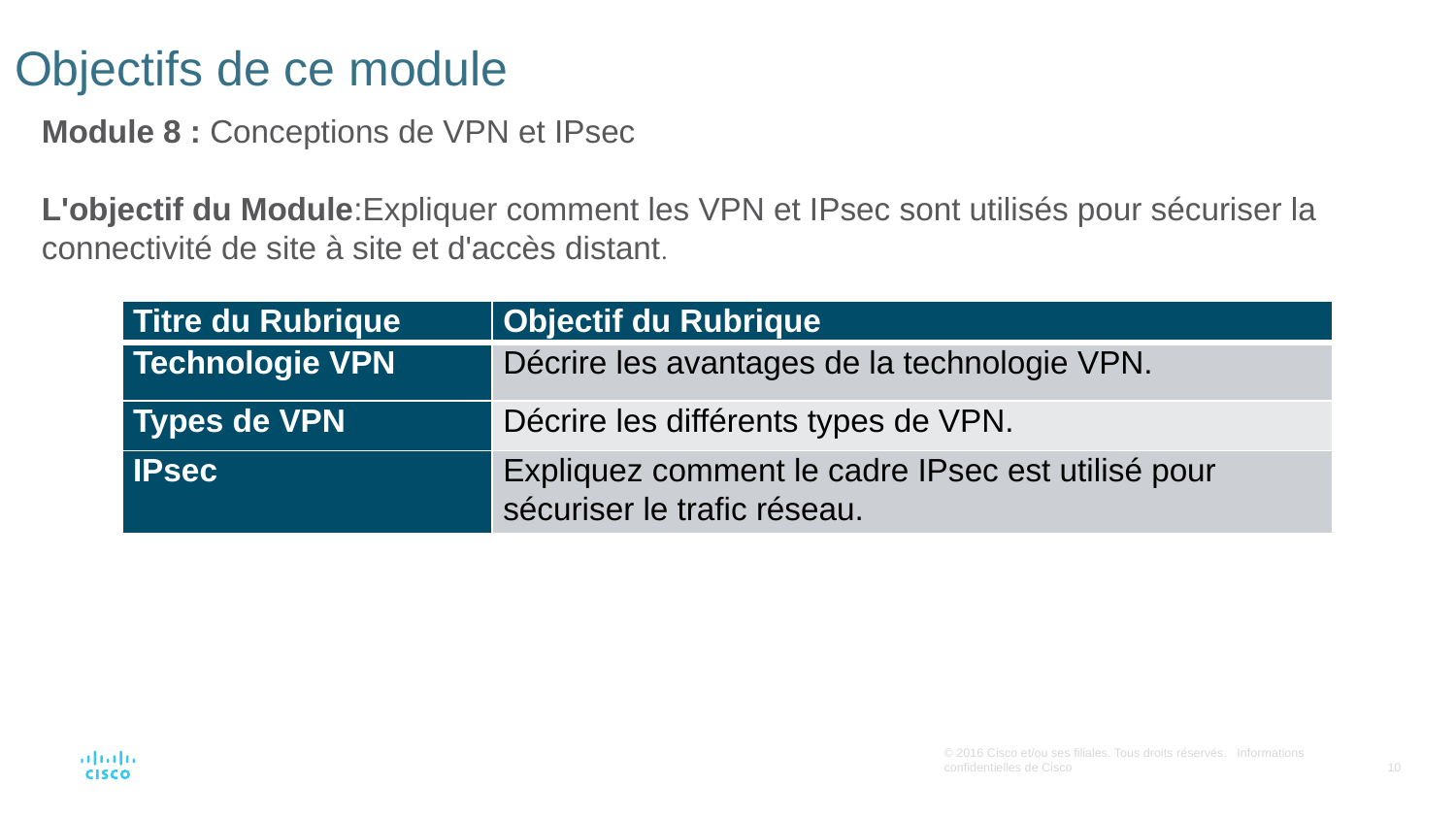

# Objectifs de ce module
Module 8 : Conceptions de VPN et IPsec

L'objectif du Module:Expliquer comment les VPN et IPsec sont utilisés pour sécuriser la connectivité de site à site et d'accès distant.
| Titre du Rubrique | Objectif du Rubrique |
| --- | --- |
| Technologie VPN | Décrire les avantages de la technologie VPN. |
| Types de VPN | Décrire les différents types de VPN. |
| IPsec | Expliquez comment le cadre IPsec est utilisé pour sécuriser le trafic réseau. |